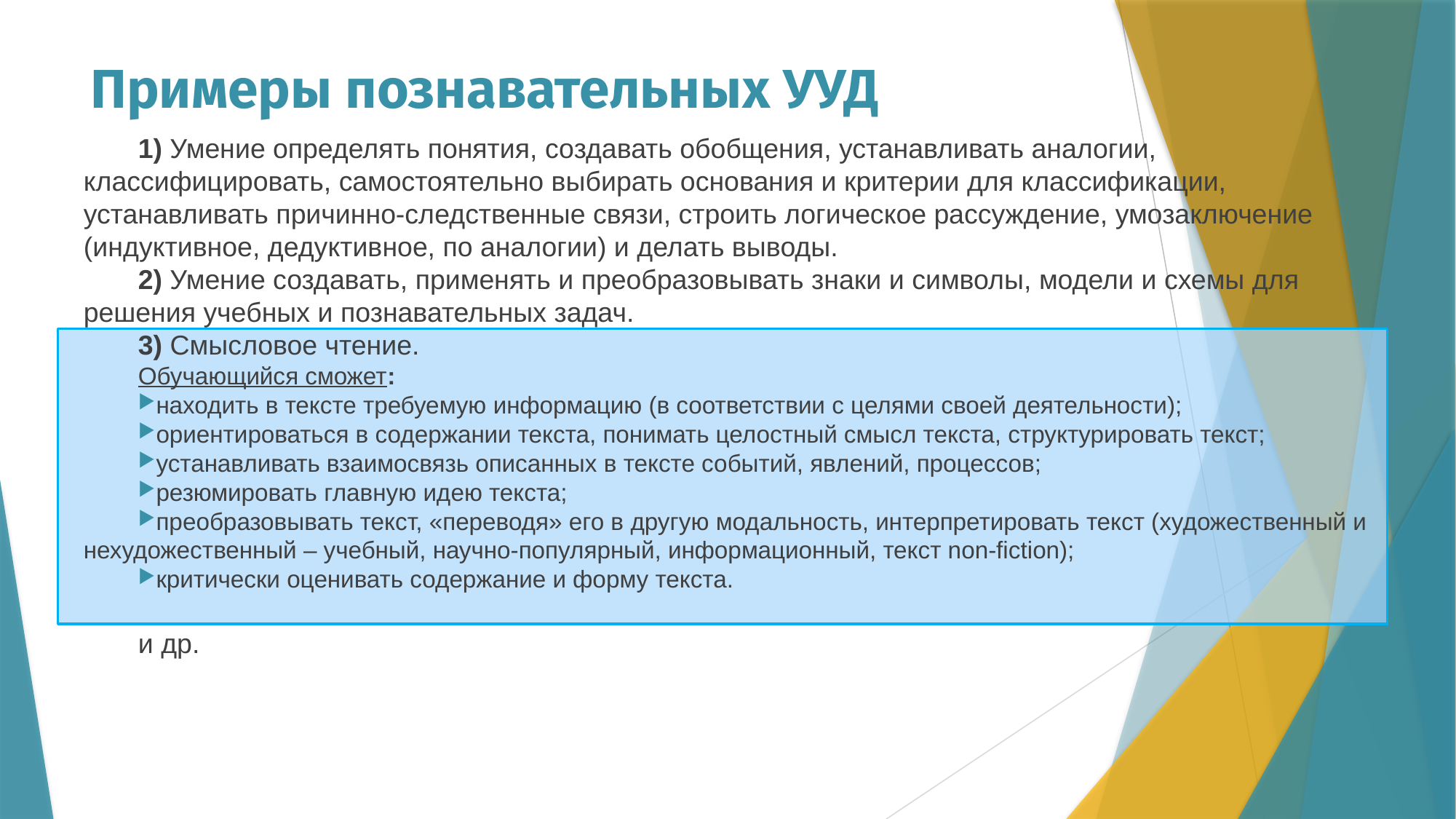

# Примеры познавательных УУД
1) Умение определять понятия, создавать обобщения, устанавливать аналогии, классифицировать, самостоятельно выбирать основания и критерии для классификации, устанавливать причинно-следственные связи, строить логическое рассуждение, умозаключение (индуктивное, дедуктивное, по аналогии) и делать выводы.
2) Умение создавать, применять и преобразовывать знаки и символы, модели и схемы для решения учебных и познавательных задач.
3) Смысловое чтение.
Обучающийся сможет:
находить в тексте требуемую информацию (в соответствии с целями своей деятельности);
ориентироваться в содержании текста, понимать целостный смысл текста, структурировать текст;
устанавливать взаимосвязь описанных в тексте событий, явлений, процессов;
резюмировать главную идею текста;
преобразовывать текст, «переводя» его в другую модальность, интерпретировать текст (художественный и нехудожественный – учебный, научно-популярный, информационный, текст non-fiction);
критически оценивать содержание и форму текста.

и др.